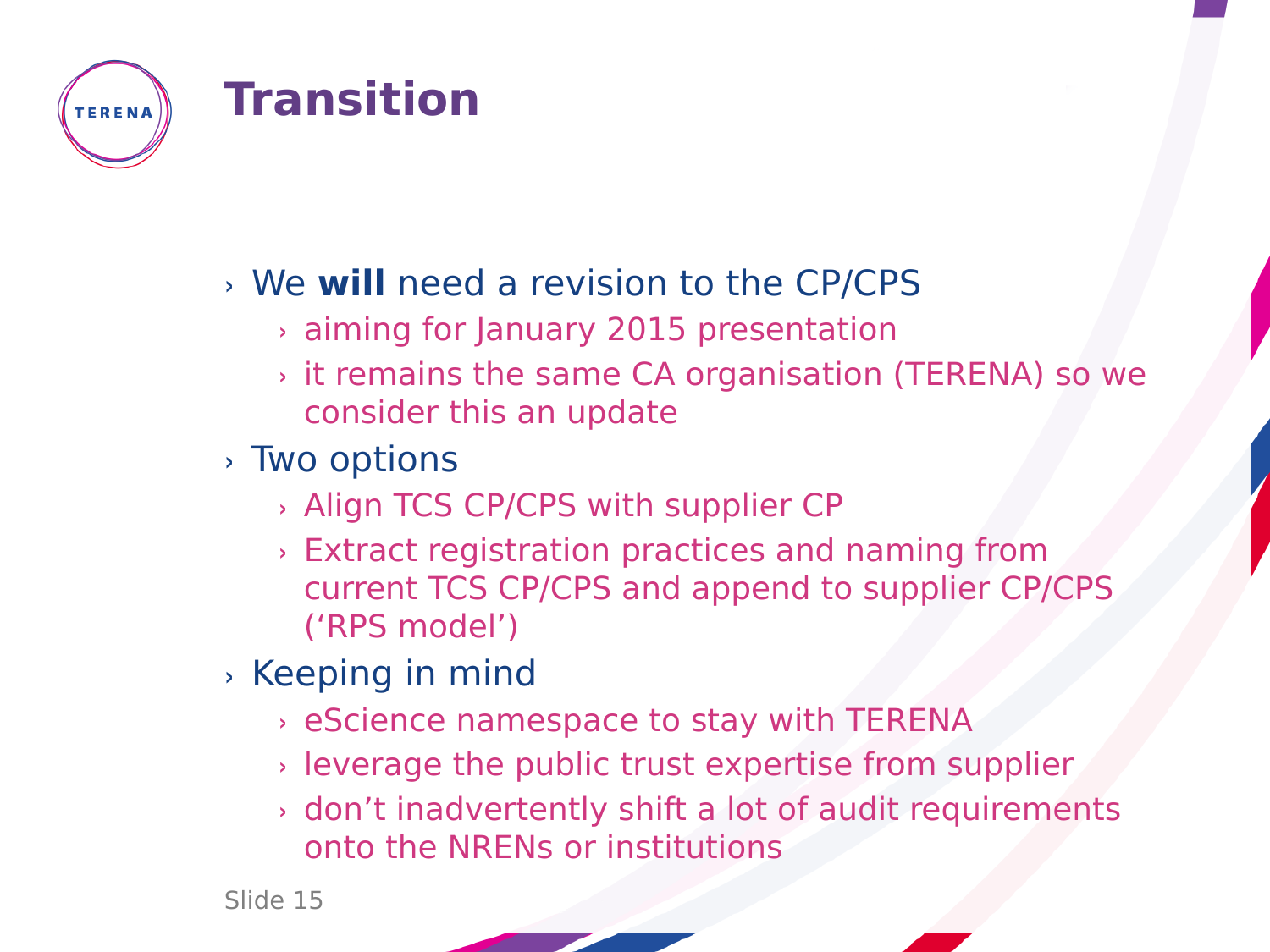

# Transition
We will need a revision to the CP/CPS
aiming for January 2015 presentation
it remains the same CA organisation (TERENA) so we consider this an update
Two options
Align TCS CP/CPS with supplier CP
Extract registration practices and naming from current TCS CP/CPS and append to supplier CP/CPS (‘RPS model’)
Keeping in mind
eScience namespace to stay with TERENA
leverage the public trust expertise from supplier
don’t inadvertently shift a lot of audit requirements onto the NRENs or institutions

Slide 15